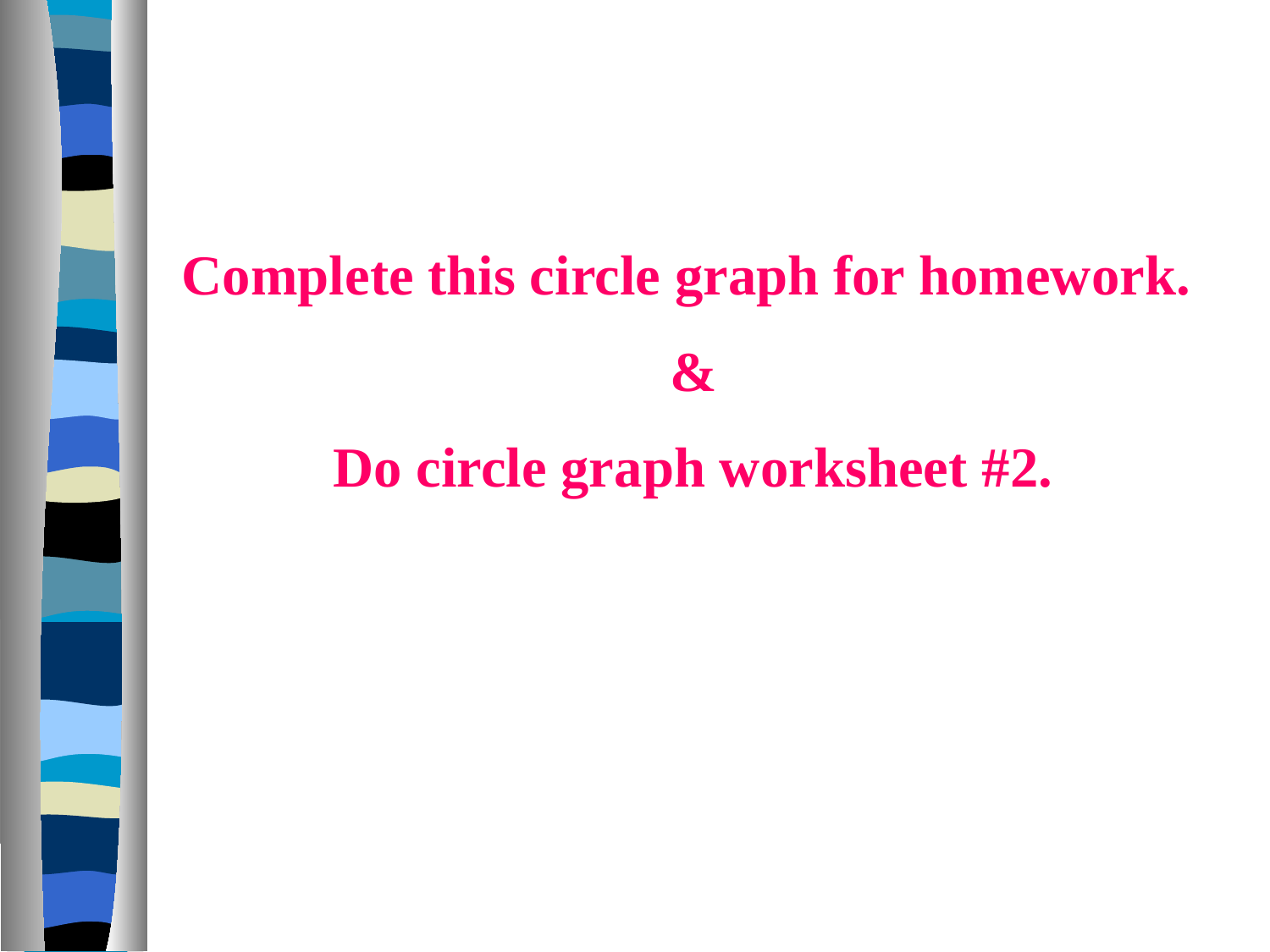

Complete this circle graph for homework.
&
Do circle graph worksheet #2.